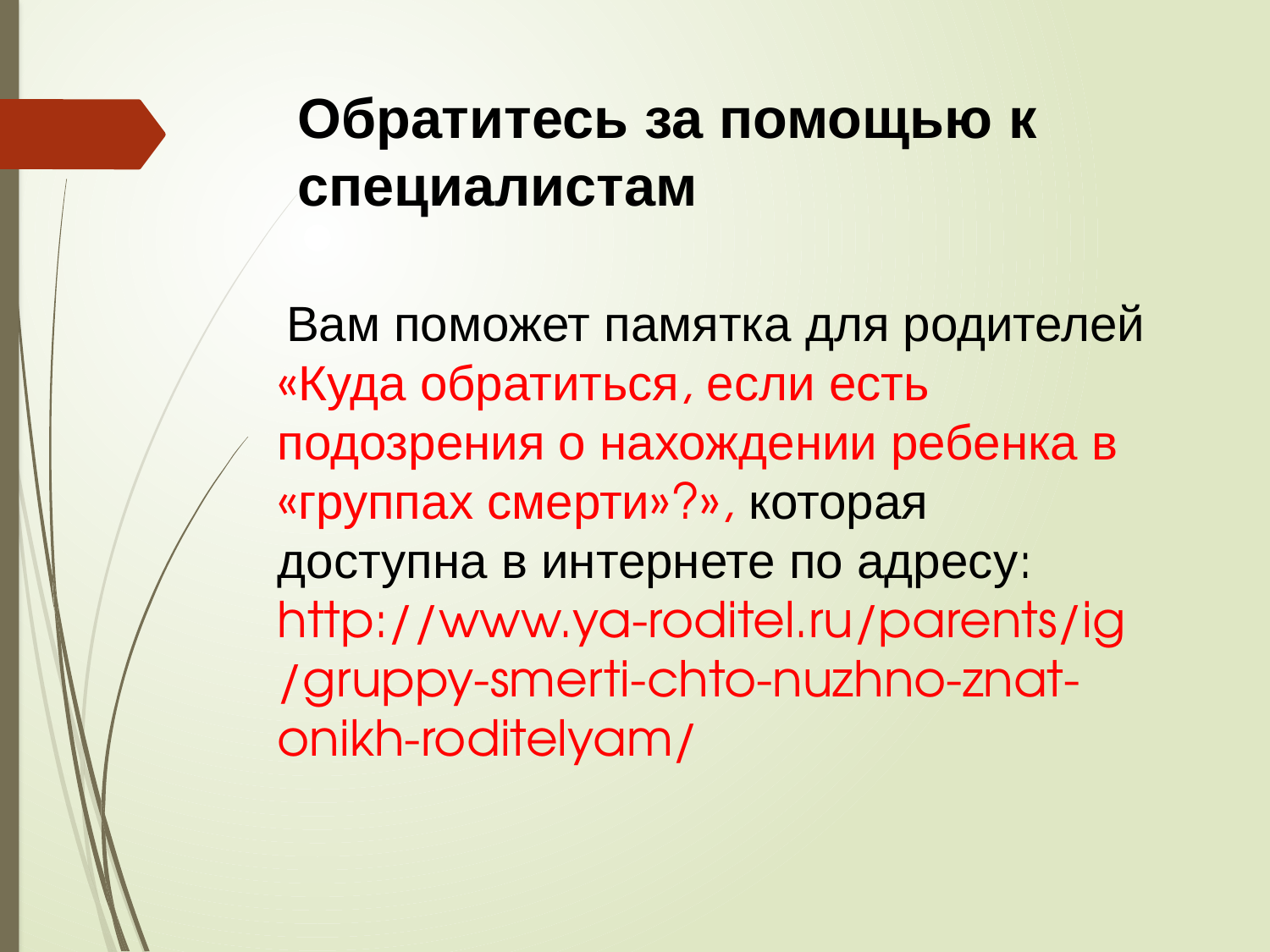

Обратитесь за помощью к специалистам
 Вам поможет памятка для родителей «Куда обратиться, если есть подозрения о нахождении ребенка в «группах смерти»?», которая доступна в интернете по адресу: http://www.ya-roditel.ru/parents/ig/gruppy-smerti-chto-nuzhno-znat-onikh-roditelyam/